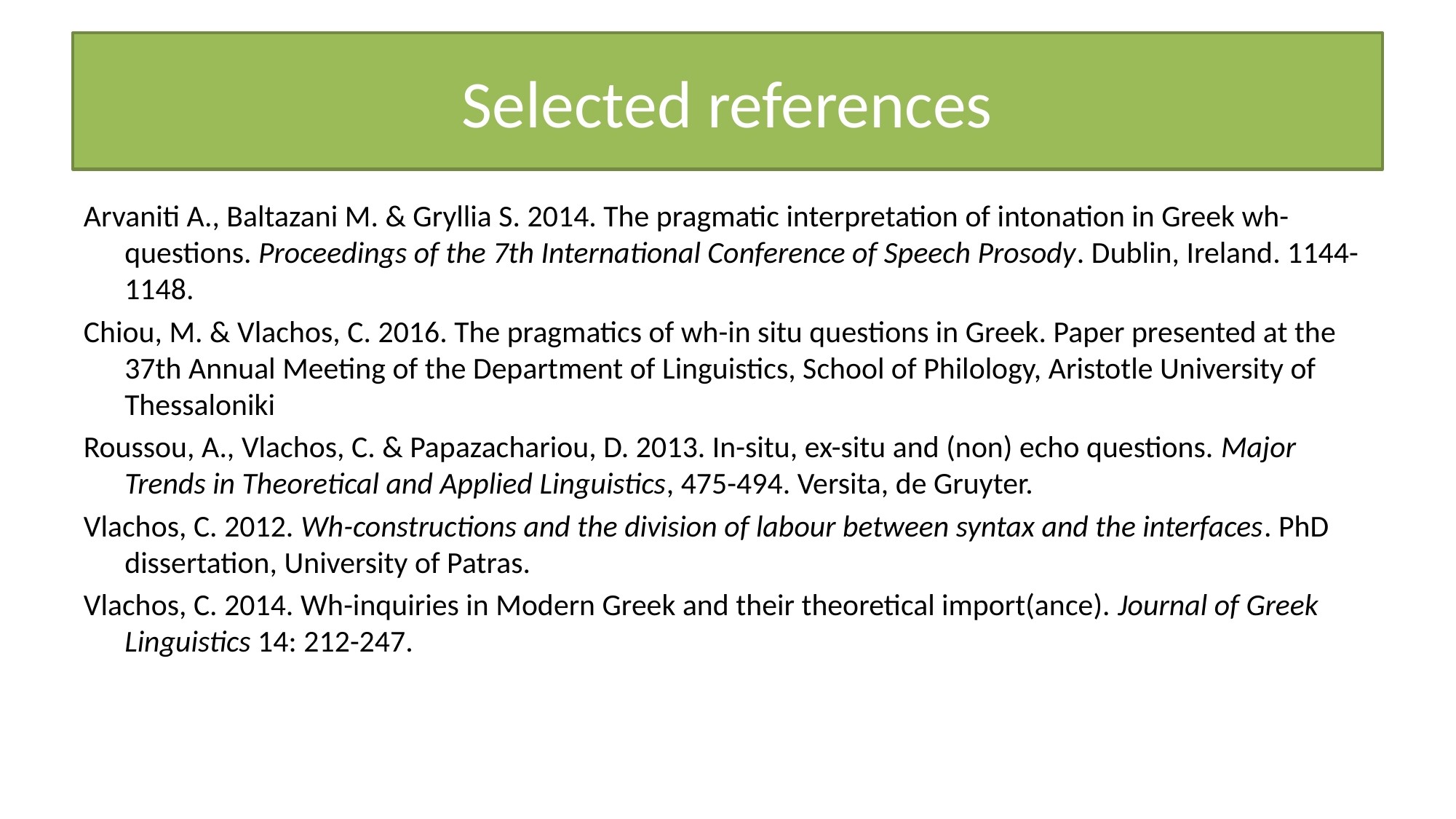

# Selected references
Arvaniti A., Baltazani M. & Gryllia S. 2014. The pragmatic interpretation of intonation in Greek wh-questions. Proceedings of the 7th International Conference of Speech Prosody. Dublin, Ireland. 1144-1148.
Chiou, M. & Vlachos, C. 2016. The pragmatics of wh-in situ questions in Greek. Paper presented at the 37th Annual Meeting of the Department of Linguistics, School of Philology, Aristotle University of Thessaloniki
Roussou, A., Vlachos, C. & Papazachariou, D. 2013. In-situ, ex-situ and (non) echo questions. Major Trends in Theoretical and Applied Linguistics, 475-494. Versita, de Gruyter.
Vlachos, C. 2012. Wh-constructions and the division of labour between syntax and the interfaces. PhD dissertation, University of Patras.
Vlachos, C. 2014. Wh-inquiries in Modern Greek and their theoretical import(ance). Journal of Greek Linguistics 14: 212-247.